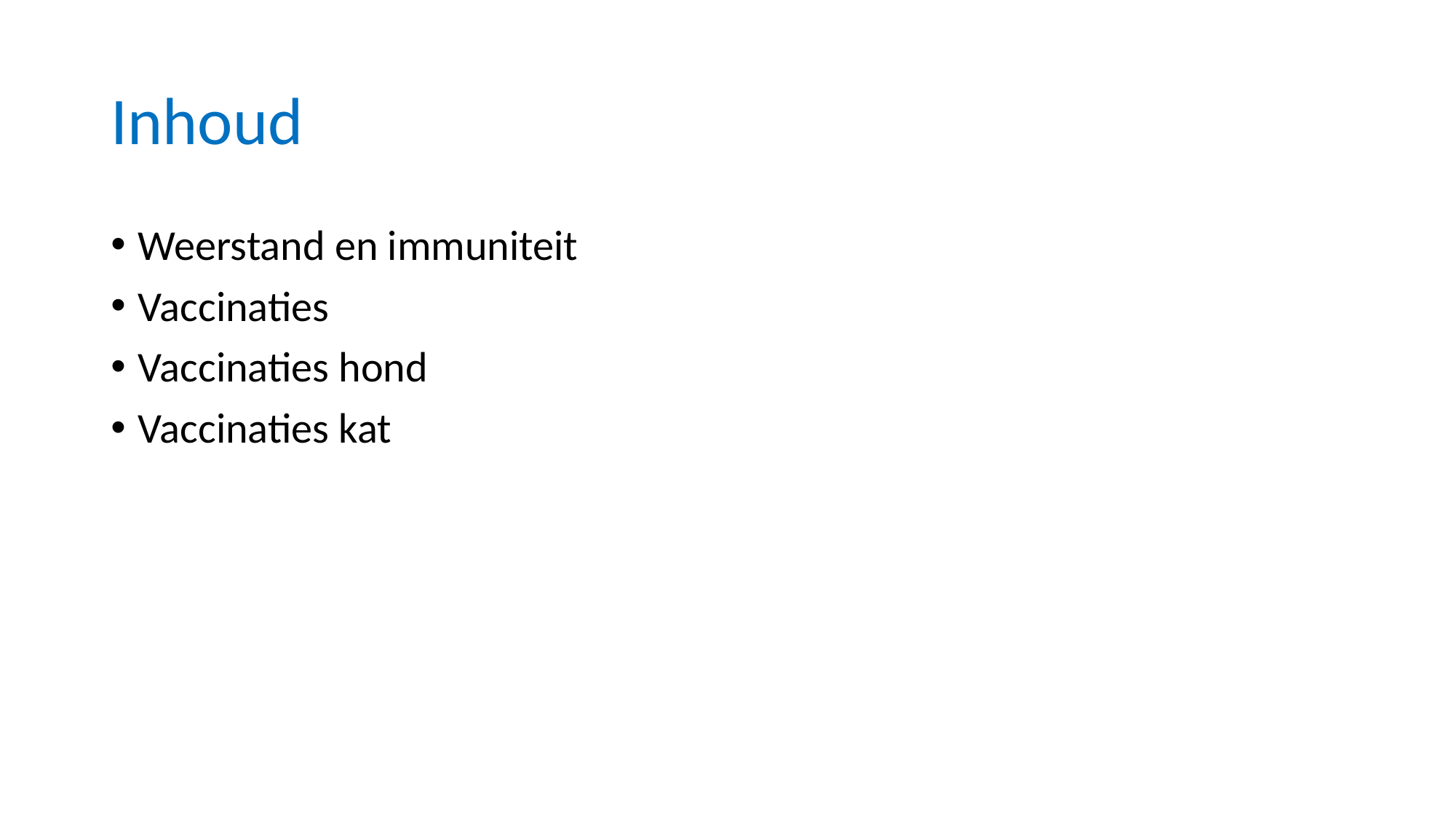

# Inhoud
Weerstand en immuniteit
Vaccinaties
Vaccinaties hond
Vaccinaties kat